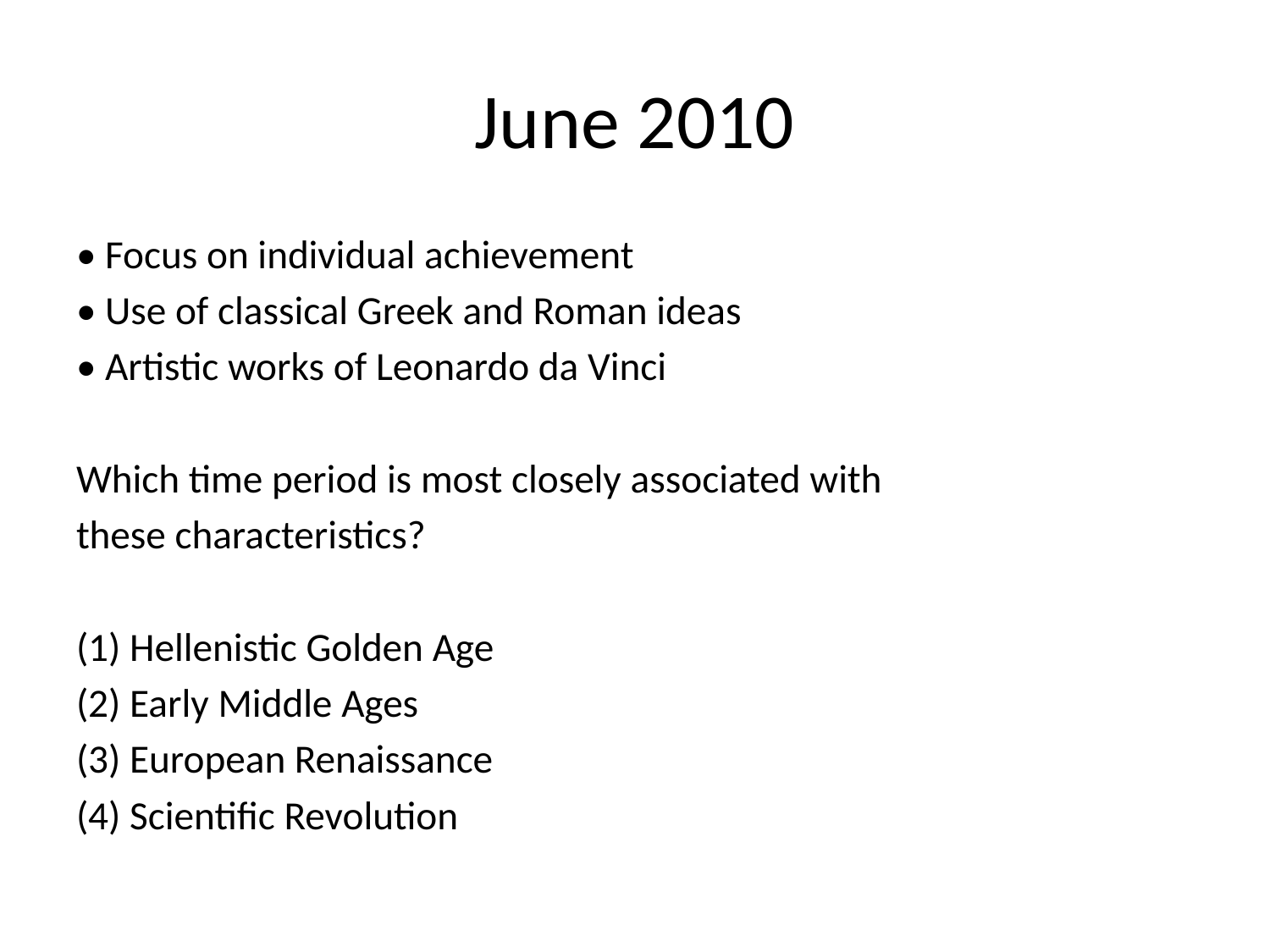

# June 2010
• Focus on individual achievement
• Use of classical Greek and Roman ideas
• Artistic works of Leonardo da Vinci

Which time period is most closely associated with
these characteristics?

(1) Hellenistic Golden Age
(2) Early Middle Ages
(3) European Renaissance
(4) Scientific Revolution